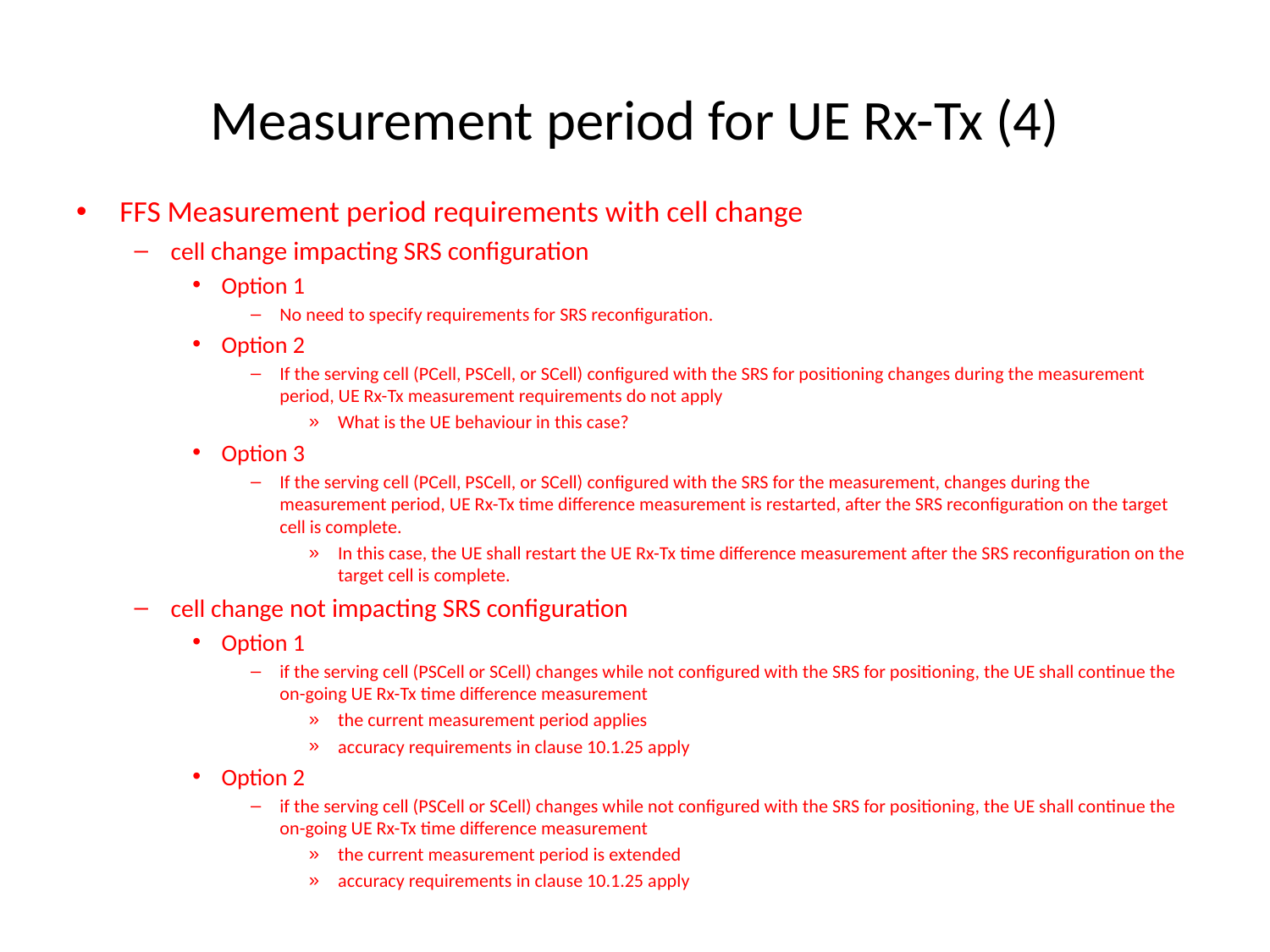

# Measurement period for UE Rx-Tx (4)
FFS Measurement period requirements with cell change
cell change impacting SRS configuration
Option 1
No need to specify requirements for SRS reconfiguration.
Option 2
If the serving cell (PCell, PSCell, or SCell) configured with the SRS for positioning changes during the measurement period, UE Rx-Tx measurement requirements do not apply
What is the UE behaviour in this case?
Option 3
If the serving cell (PCell, PSCell, or SCell) configured with the SRS for the measurement, changes during the measurement period, UE Rx-Tx time difference measurement is restarted, after the SRS reconfiguration on the target cell is complete.
In this case, the UE shall restart the UE Rx-Tx time difference measurement after the SRS reconfiguration on the target cell is complete.
cell change not impacting SRS configuration
Option 1
if the serving cell (PSCell or SCell) changes while not configured with the SRS for positioning, the UE shall continue the on-going UE Rx-Tx time difference measurement
the current measurement period applies
accuracy requirements in clause 10.1.25 apply
Option 2
if the serving cell (PSCell or SCell) changes while not configured with the SRS for positioning, the UE shall continue the on-going UE Rx-Tx time difference measurement
the current measurement period is extended
accuracy requirements in clause 10.1.25 apply